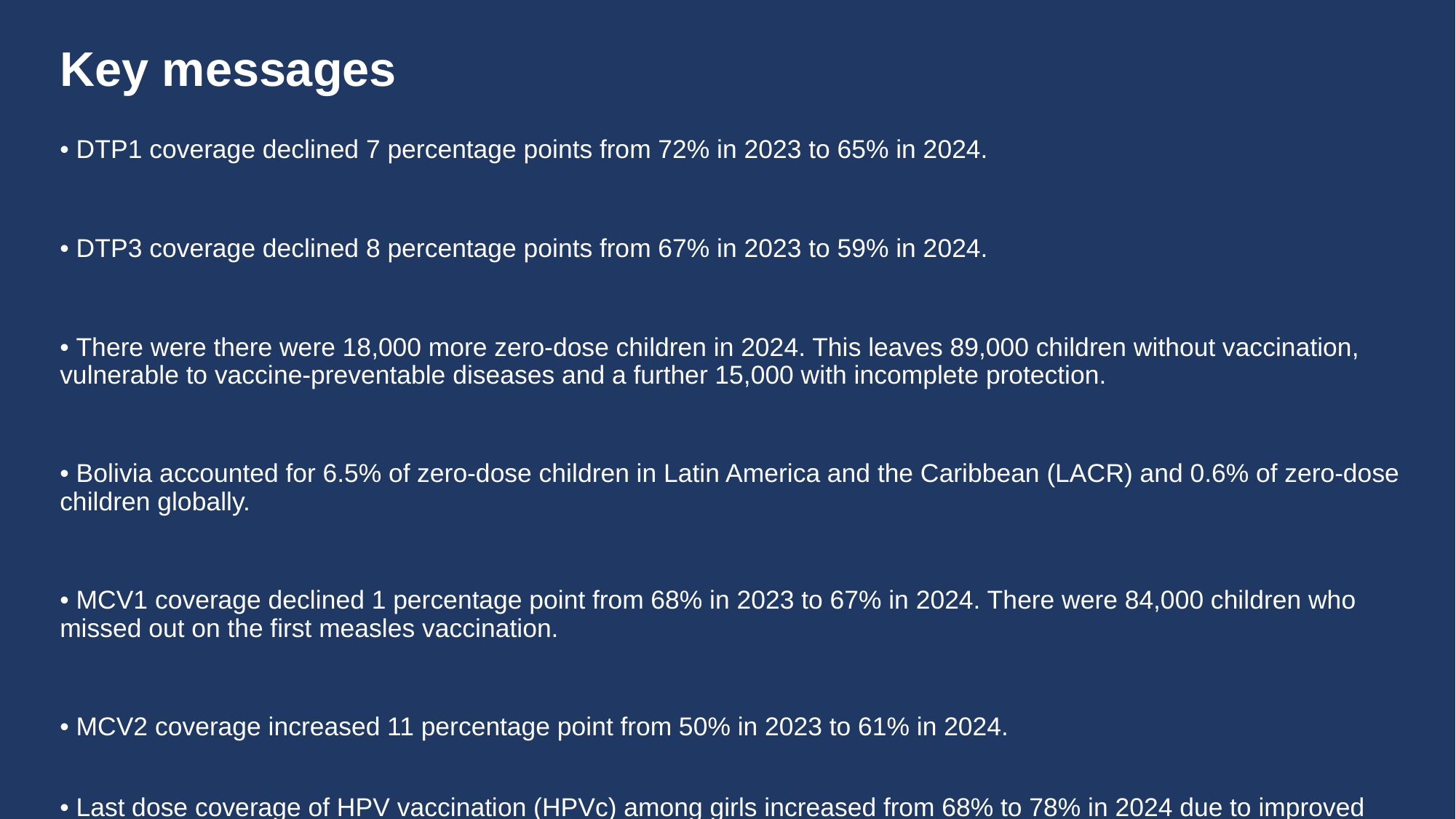

# Key messages
• DTP1 coverage declined 7 percentage points from 72% in 2023 to 65% in 2024.

• DTP3 coverage declined 8 percentage points from 67% in 2023 to 59% in 2024.

• There were there were 18,000 more zero-dose children in 2024. This leaves 89,000 children without vaccination, vulnerable to vaccine-preventable diseases and a further 15,000 with incomplete protection.

• Bolivia accounted for 6.5% of zero-dose children in Latin America and the Caribbean (LACR) and 0.6% of zero-dose children globally.

• MCV1 coverage declined 1 percentage point from 68% in 2023 to 67% in 2024. There were 84,000 children who missed out on the first measles vaccination.

• MCV2 coverage increased 11 percentage point from 50% in 2023 to 61% in 2024.

• Last dose coverage of HPV vaccination (HPVc) among girls increased from 68% to 78% in 2024 due to improved programme performance.